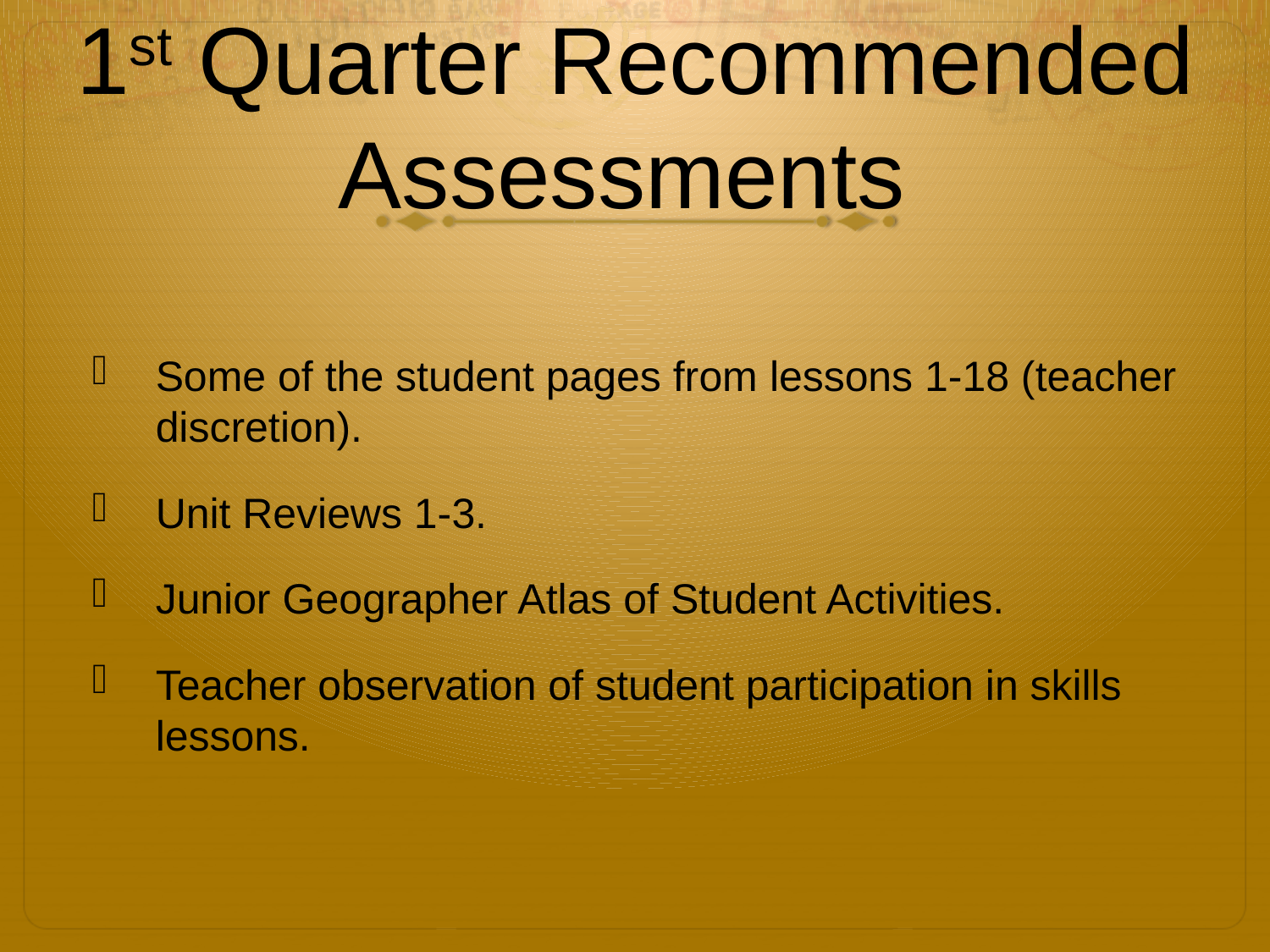

# 1st Quarter Recommended Assessments
Some of the student pages from lessons 1-18 (teacher discretion).
Unit Reviews 1-3.
Junior Geographer Atlas of Student Activities.
Teacher observation of student participation in skills lessons.